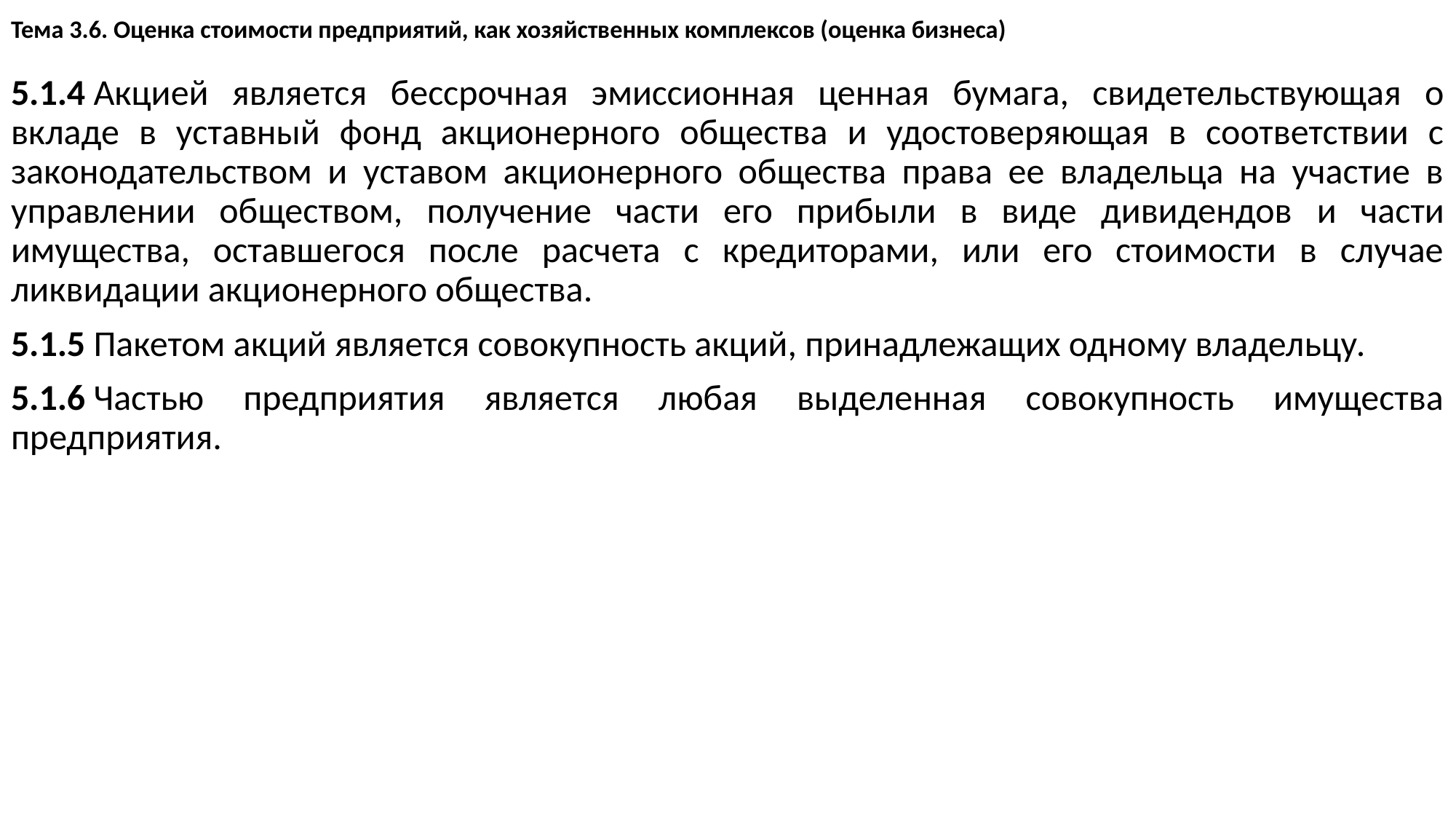

# Тема 3.6. Оценка стоимости предприятий, как хозяйственных комплексов (оценка бизнеса)
5.1.4 Акцией является бессрочная эмиссионная ценная бумага, свидетельствующая о вкладе в уставный фонд акционерного общества и удостоверяющая в соответствии с законодательством и уставом акционерного общества права ее владельца на участие в управлении обществом, получение части его прибыли в виде дивидендов и части имущества, оставшегося после расчета с кредиторами, или его стоимости в случае ликвидации акционерного общества.
5.1.5 Пакетом акций является совокупность акций, принадлежащих одному владельцу.
5.1.6 Частью предприятия является любая выделенная совокупность имущества предприятия.